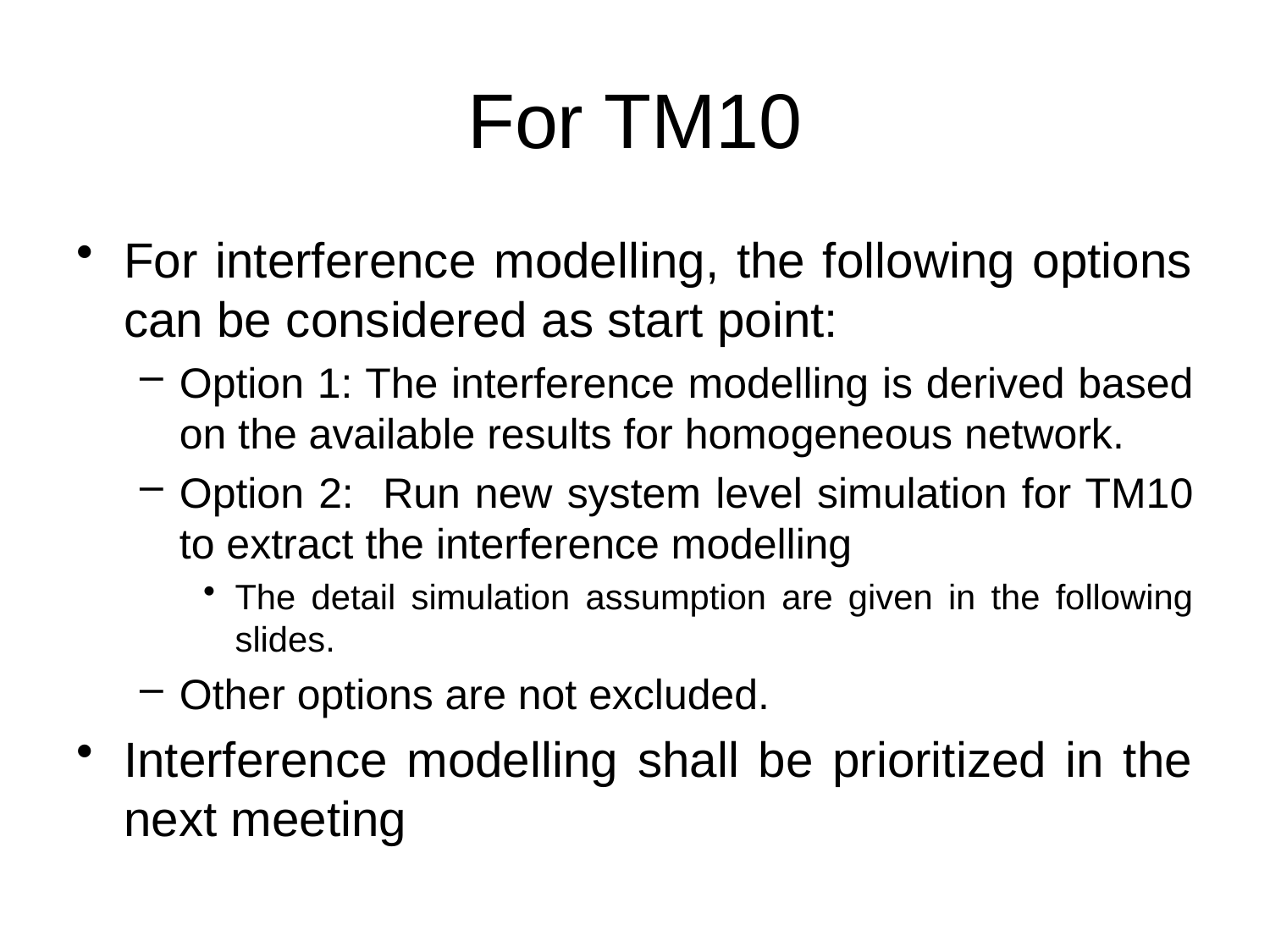

# For TM10
For interference modelling, the following options can be considered as start point:
Option 1: The interference modelling is derived based on the available results for homogeneous network.
Option 2:  Run new system level simulation for TM10 to extract the interference modelling
The detail simulation assumption are given in the following slides.
Other options are not excluded.
Interference modelling shall be prioritized in the next meeting